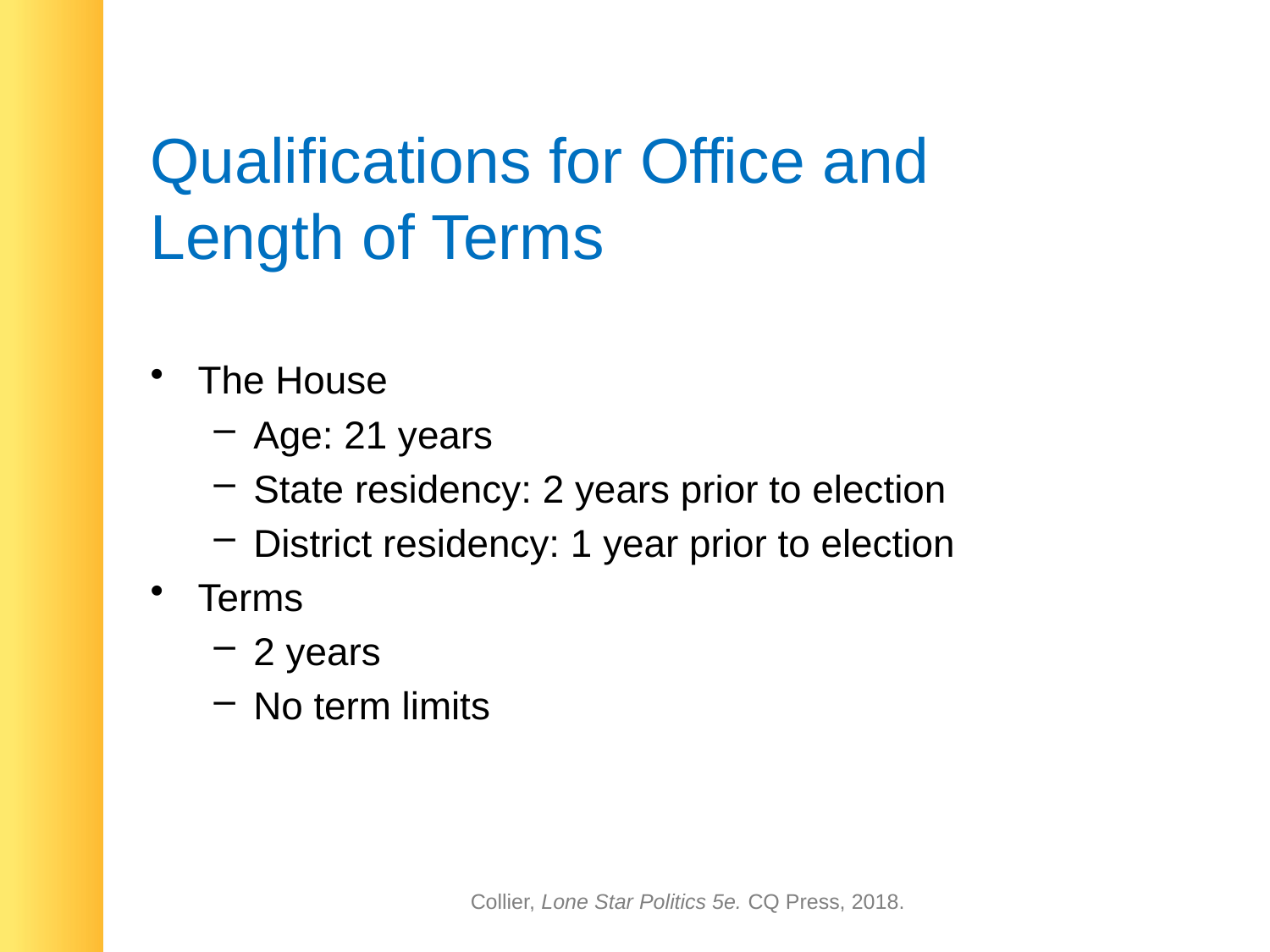

# Qualifications for Office and Length of Terms
The House
Age: 21 years
State residency: 2 years prior to election
District residency: 1 year prior to election
Terms
2 years
No term limits
Collier, Lone Star Politics 5e. CQ Press, 2018.